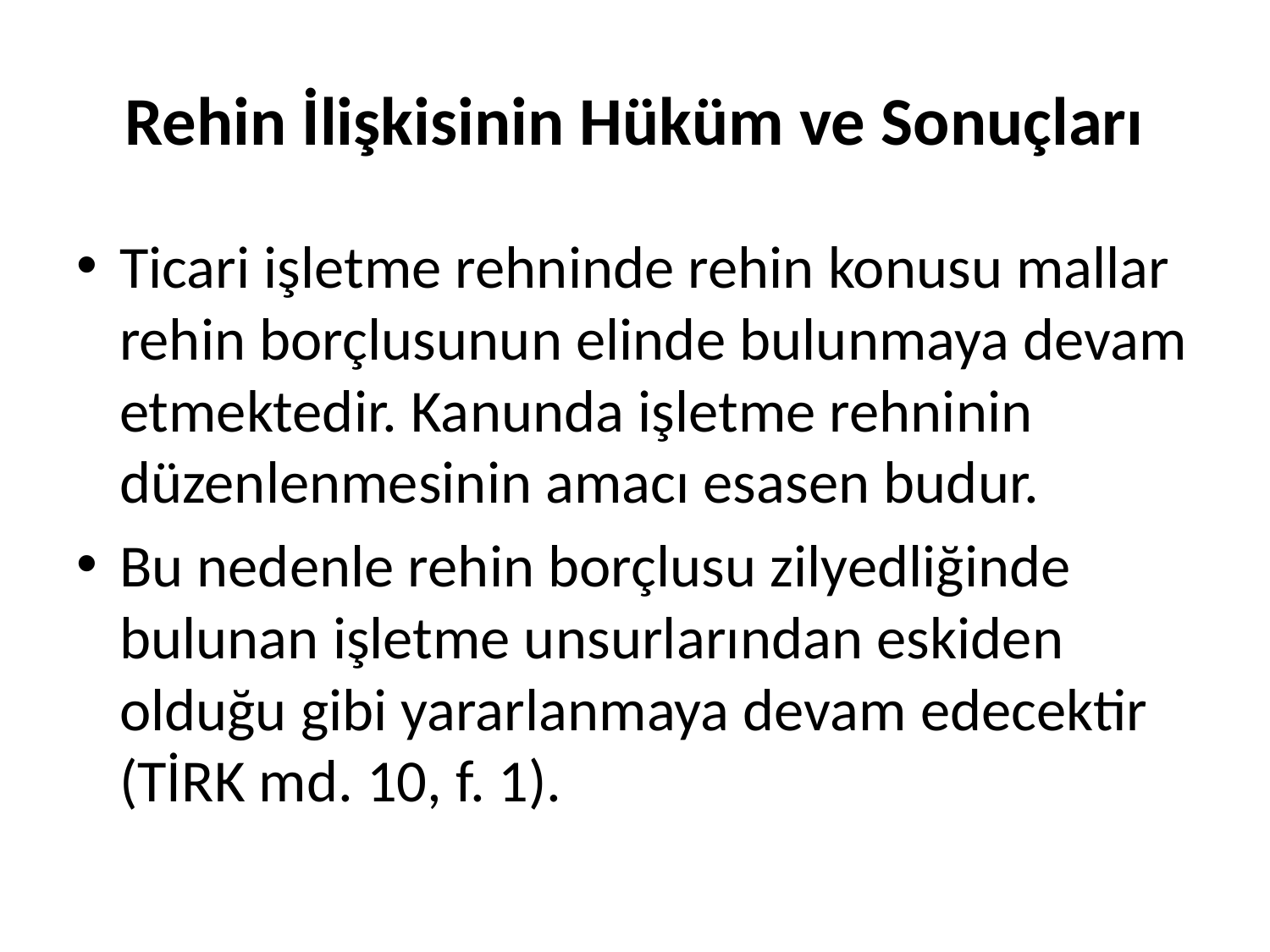

# Rehin İlişkisinin Hüküm ve Sonuçları
Ticari işletme rehninde rehin konusu mallar rehin borçlusunun elinde bulunmaya devam etmektedir. Kanunda işletme rehninin düzenlenmesinin amacı esasen budur.
Bu nedenle rehin borçlusu zilyedliğinde bulunan işletme unsurlarından eskiden olduğu gibi yararlanmaya devam edecektir (TİRK md. 10, f. 1).